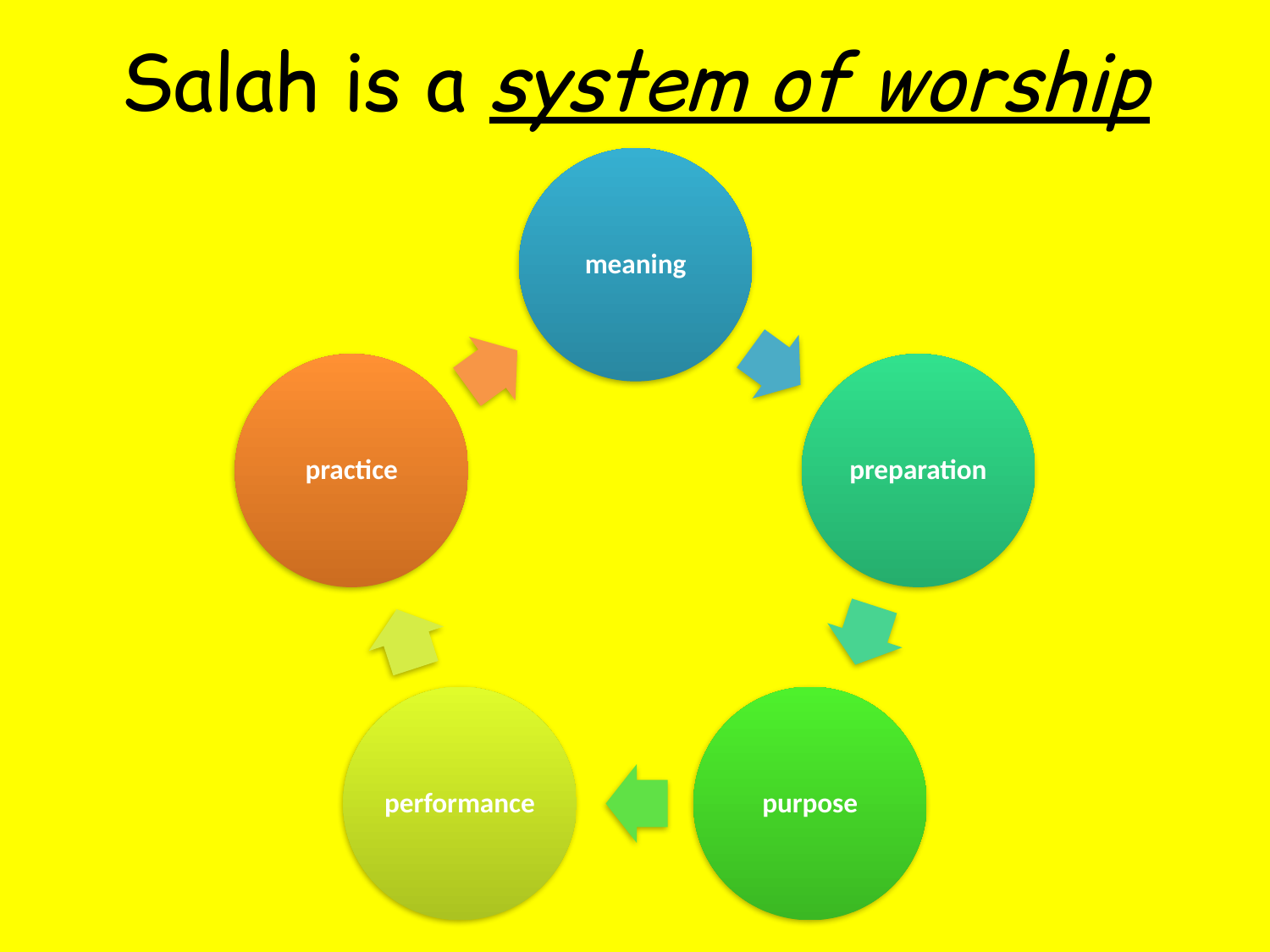

# Salah is a system of worship
meaning

preparation

purpose

performance

practice